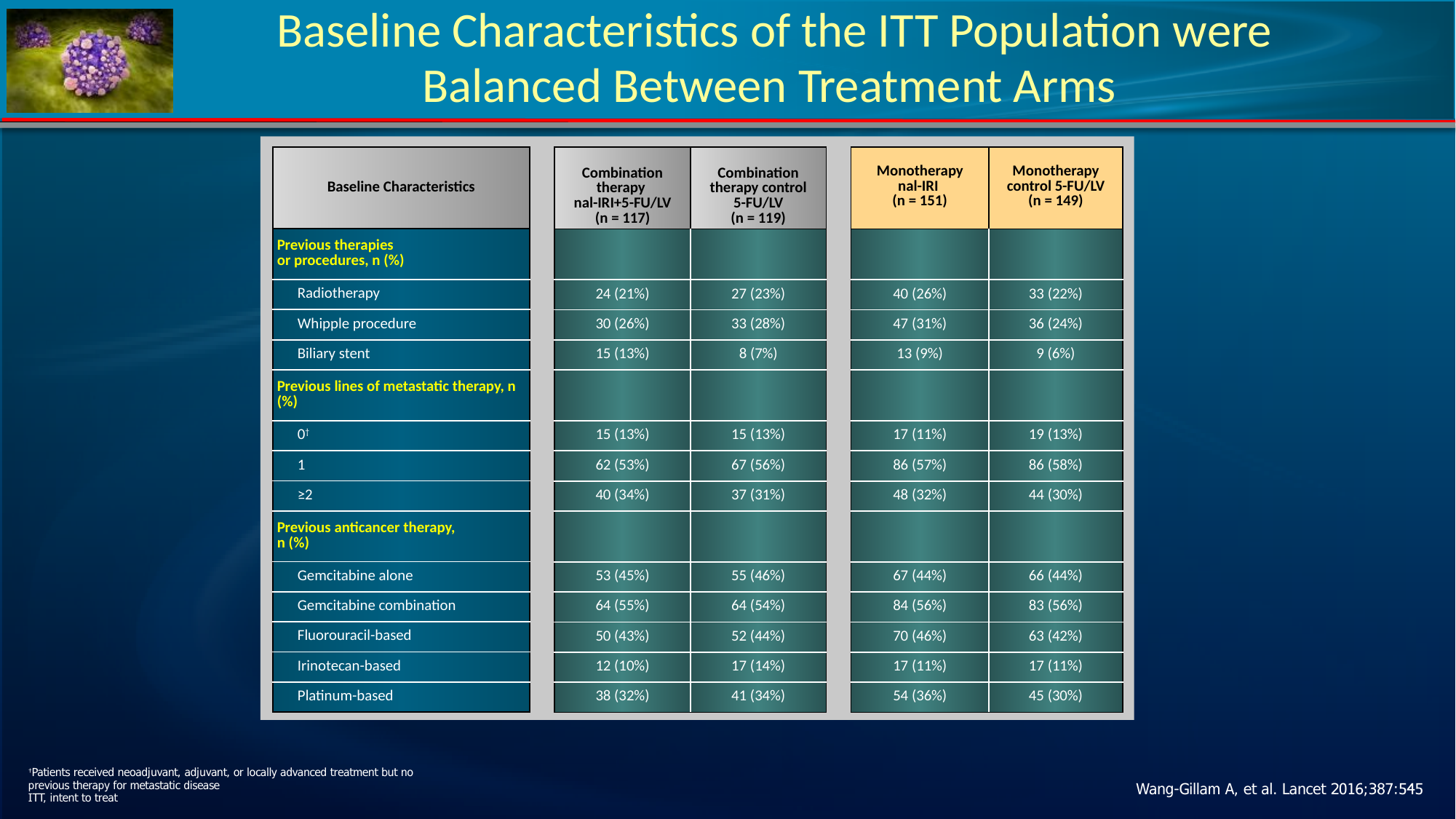

# Baseline Characteristics of the ITT Population were Balanced Between Treatment Arms

| Baseline Characteristics |
| --- |
| Previous therapies or procedures, n (%) |
| Radiotherapy |
| Whipple procedure |
| Biliary stent |
| Previous lines of metastatic therapy, n (%) |
| 0† |
| 1 |
| ≥2 |
| Previous anticancer therapy, n (%) |
| Gemcitabine alone |
| Gemcitabine combination |
| Fluorouracil-based |
| Irinotecan-based |
| Platinum-based |
| Combination therapy nal-IRI+5-FU/LV (n = 117) | Combination therapy control 5-FU/LV (n = 119) |
| --- | --- |
|  |  |
| 24 (21%) | 27 (23%) |
| 30 (26%) | 33 (28%) |
| 15 (13%) | 8 (7%) |
|  |  |
| 15 (13%) | 15 (13%) |
| 62 (53%) | 67 (56%) |
| 40 (34%) | 37 (31%) |
|  |  |
| 53 (45%) | 55 (46%) |
| 64 (55%) | 64 (54%) |
| 50 (43%) | 52 (44%) |
| 12 (10%) | 17 (14%) |
| 38 (32%) | 41 (34%) |
| Monotherapy nal-IRI (n = 151) | Monotherapy control 5-FU/LV (n = 149) |
| --- | --- |
|  |  |
| 40 (26%) | 33 (22%) |
| 47 (31%) | 36 (24%) |
| 13 (9%) | 9 (6%) |
|  |  |
| 17 (11%) | 19 (13%) |
| 86 (57%) | 86 (58%) |
| 48 (32%) | 44 (30%) |
|  |  |
| 67 (44%) | 66 (44%) |
| 84 (56%) | 83 (56%) |
| 70 (46%) | 63 (42%) |
| 17 (11%) | 17 (11%) |
| 54 (36%) | 45 (30%) |
Wang-Gillam A, et al. Lancet 2016;387:545
†Patients received neoadjuvant, adjuvant, or locally advanced treatment but no previous therapy for metastatic disease
ITT, intent to treat